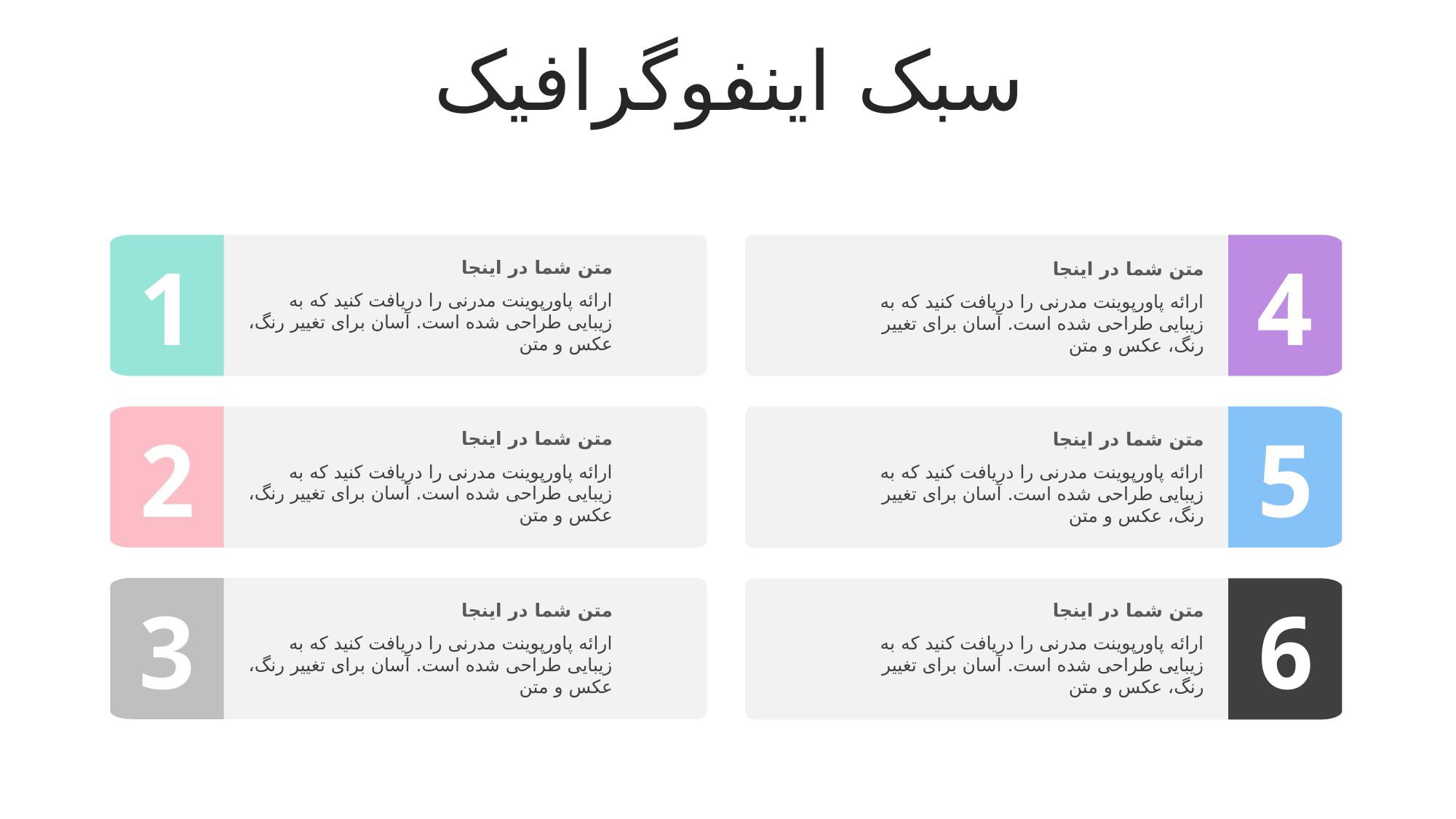

سبک اینفوگرافیک

متن شما در اینجا
ارائه پاورپوینت مدرنی را دریافت کنید که به زیبایی طراحی شده است. آسان برای تغییر رنگ، عکس و متن
متن شما در اینجا
ارائه پاورپوینت مدرنی را دریافت کنید که به زیبایی طراحی شده است. آسان برای تغییر رنگ، عکس و متن
1
4

متن شما در اینجا
ارائه پاورپوینت مدرنی را دریافت کنید که به زیبایی طراحی شده است. آسان برای تغییر رنگ، عکس و متن
متن شما در اینجا
ارائه پاورپوینت مدرنی را دریافت کنید که به زیبایی طراحی شده است. آسان برای تغییر رنگ، عکس و متن
2
5

متن شما در اینجا
ارائه پاورپوینت مدرنی را دریافت کنید که به زیبایی طراحی شده است. آسان برای تغییر رنگ، عکس و متن
متن شما در اینجا
ارائه پاورپوینت مدرنی را دریافت کنید که به زیبایی طراحی شده است. آسان برای تغییر رنگ، عکس و متن
3
6